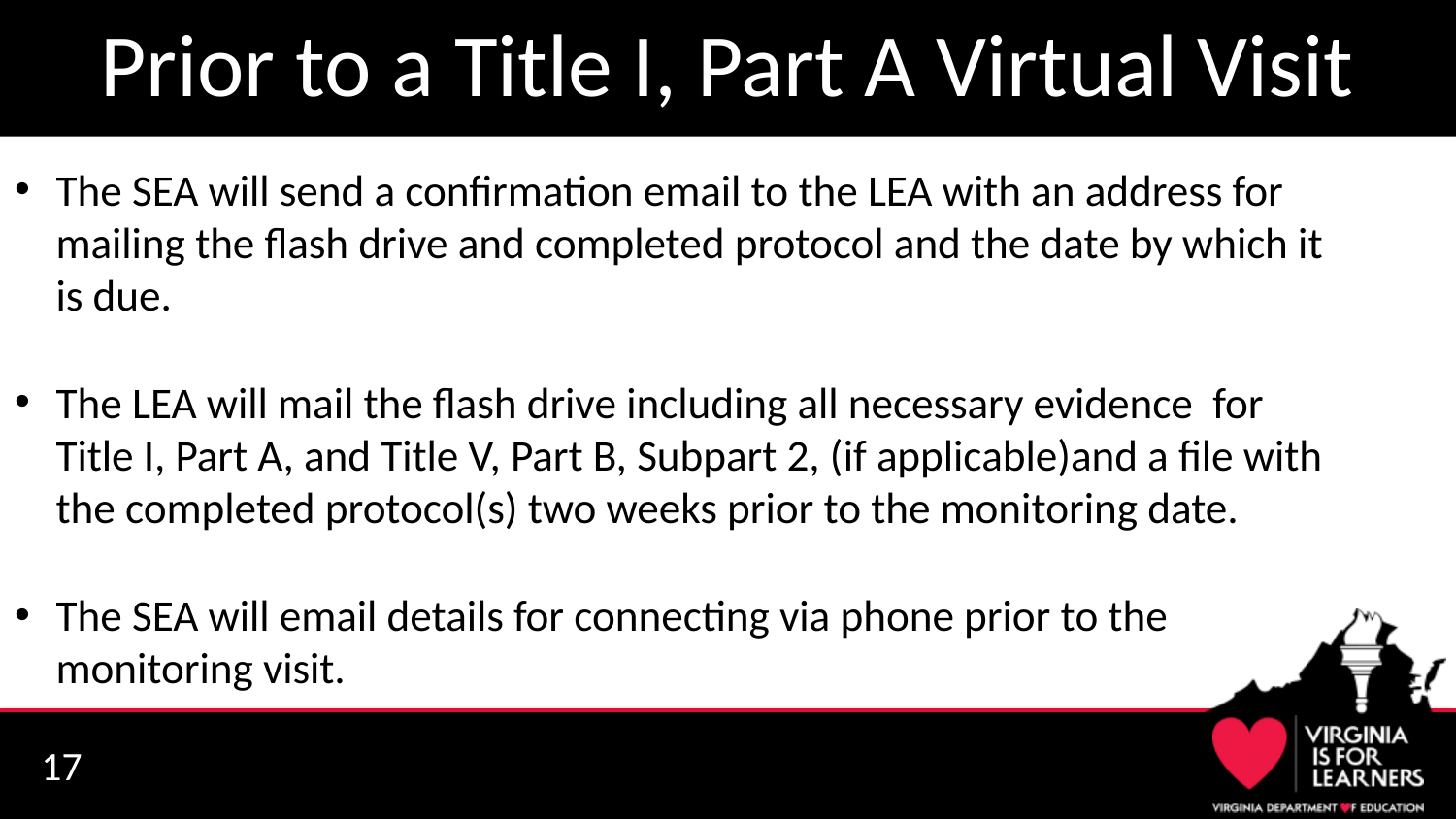

# Prior to a Title I, Part A Virtual Visit
The SEA will send a confirmation email to the LEA with an address for mailing the flash drive and completed protocol and the date by which it is due.

The LEA will mail the flash drive including all necessary evidence  for Title I, Part A, and Title V, Part B, Subpart 2, (if applicable)and a file with the completed protocol(s) two weeks prior to the monitoring date.

The SEA will email details for connecting via phone prior to the monitoring visit.